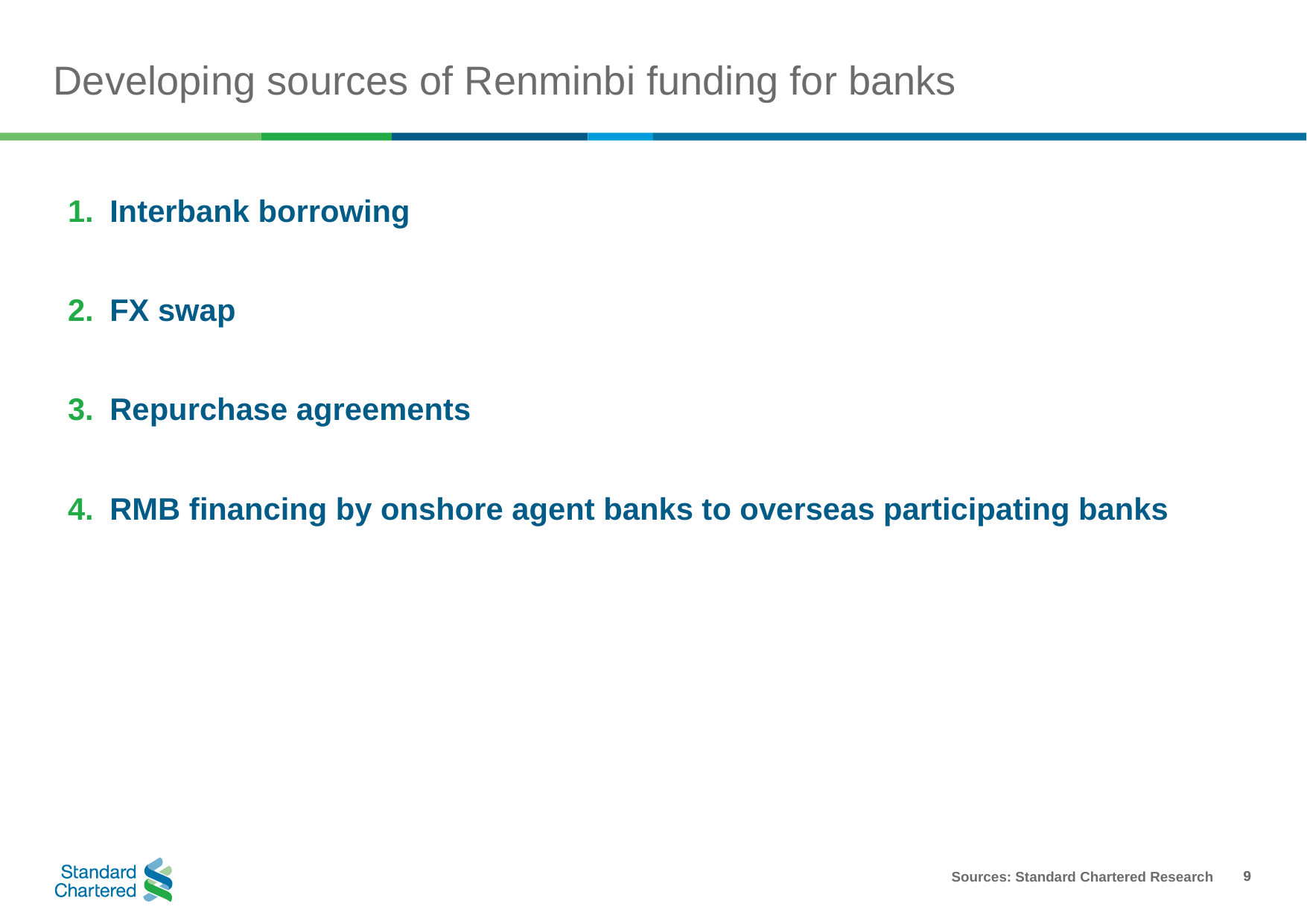

Developing sources of Renminbi funding for banks
Interbank borrowing

FX swap

Repurchase agreements

RMB financing by onshore agent banks to overseas participating banks

Sources: Standard Chartered Research
9
9